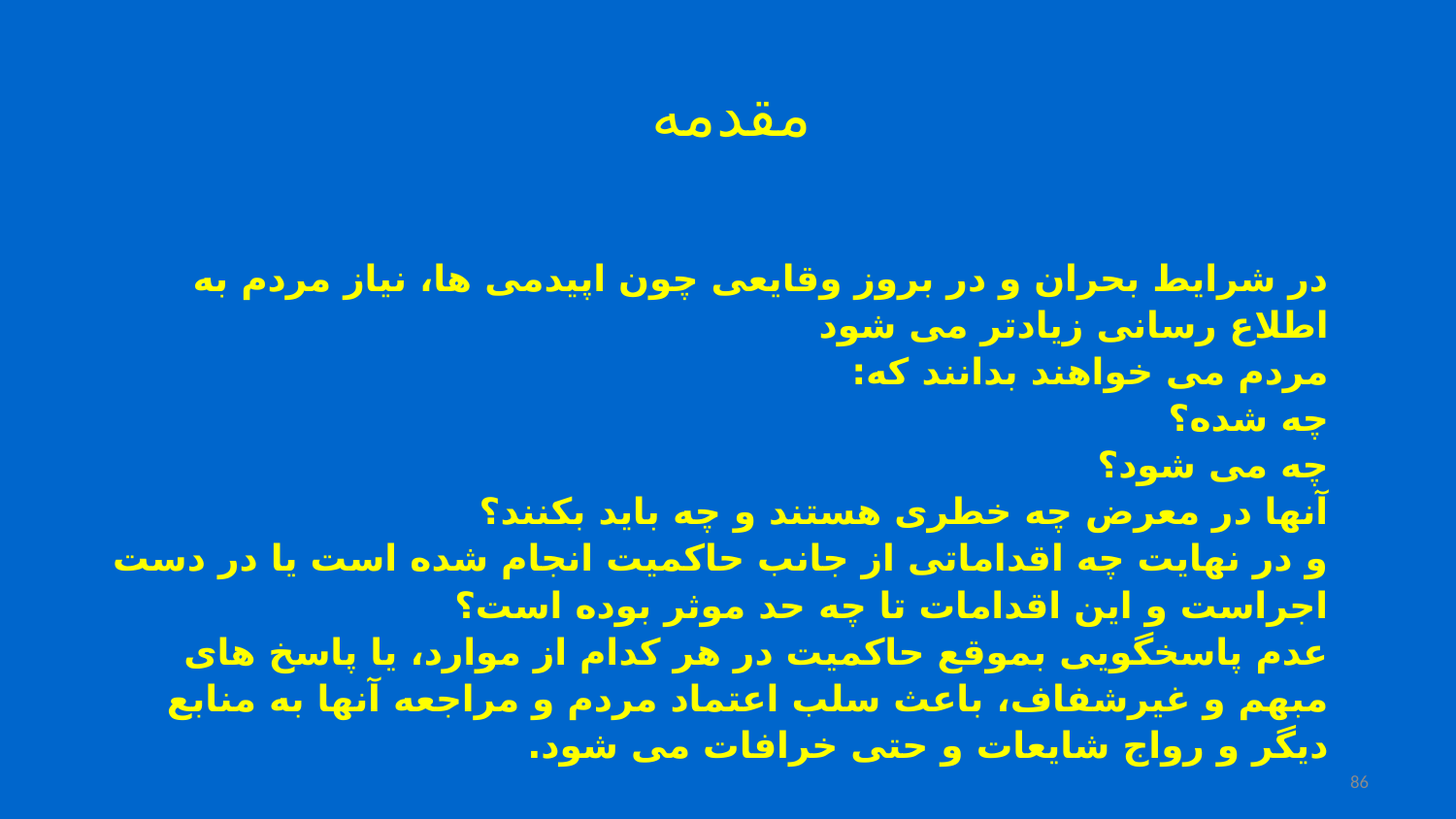

مقدمه
# در شرایط بحران و در بروز وقایعی چون اپیدمی ها، نیاز مردم به اطلاع رسانی زیادتر می شود مردم می خواهند بدانند که: چه شده؟ چه می شود؟ آنها در معرض چه خطری هستند و چه باید بکنند؟ و در نهایت چه اقداماتی از جانب حاکمیت انجام شده است یا در دست اجراست و این اقدامات تا چه حد موثر بوده است؟ عدم پاسخگویی بموقع حاکمیت در هر کدام از موارد، یا پاسخ های مبهم و غیرشفاف، باعث سلب اعتماد مردم و مراجعه آنها به منابع دیگر و رواج شایعات و حتی خرافات می شود.
86